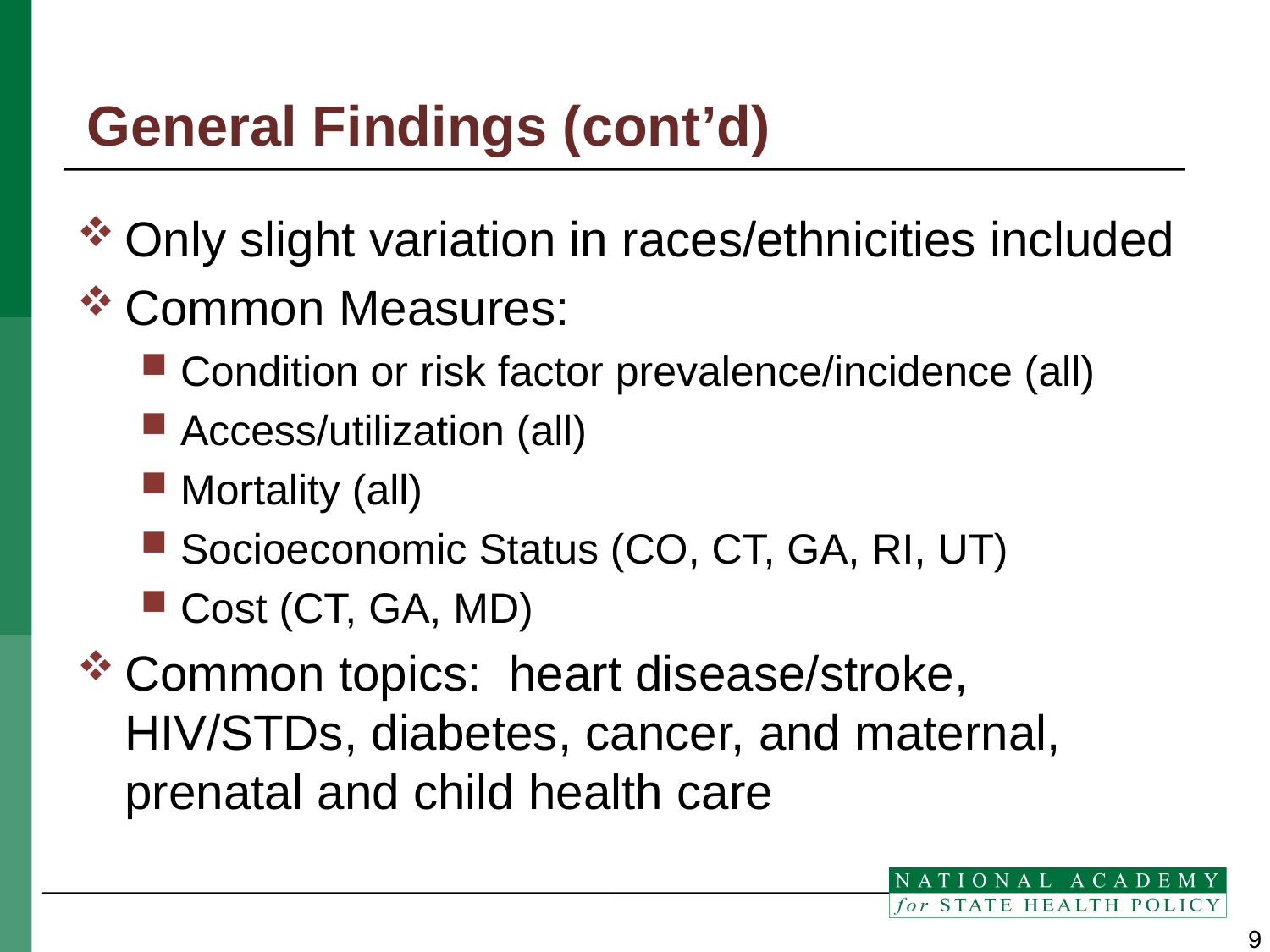

# General Findings (cont’d)
Only slight variation in races/ethnicities included
Common Measures:
Condition or risk factor prevalence/incidence (all)
Access/utilization (all)
Mortality (all)
Socioeconomic Status (CO, CT, GA, RI, UT)
Cost (CT, GA, MD)
Common topics:  heart disease/stroke, HIV/STDs, diabetes, cancer, and maternal, prenatal and child health care

9